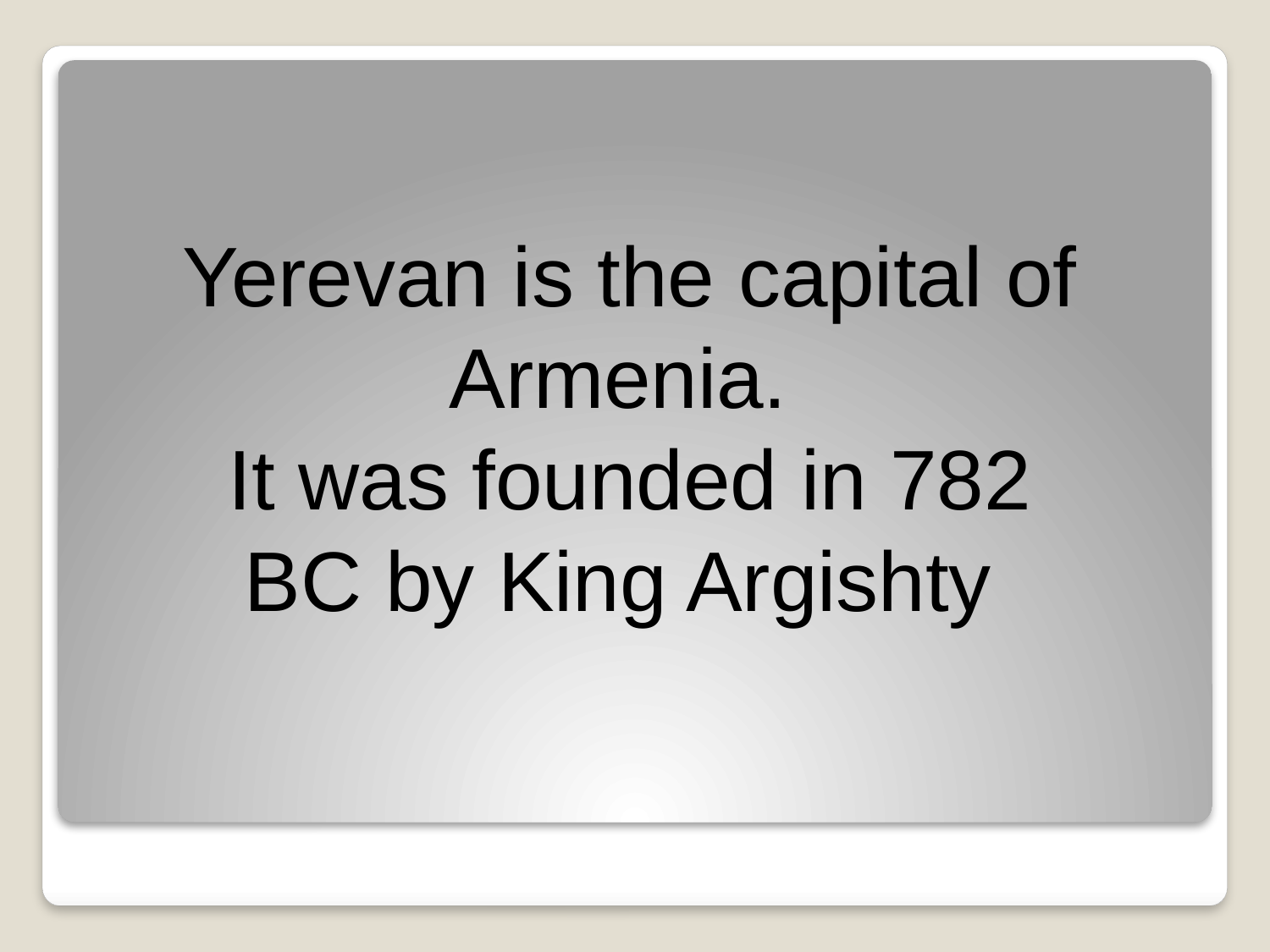

Yerevan is the capital of Armenia.
It was founded in 782 BC by King Argishty